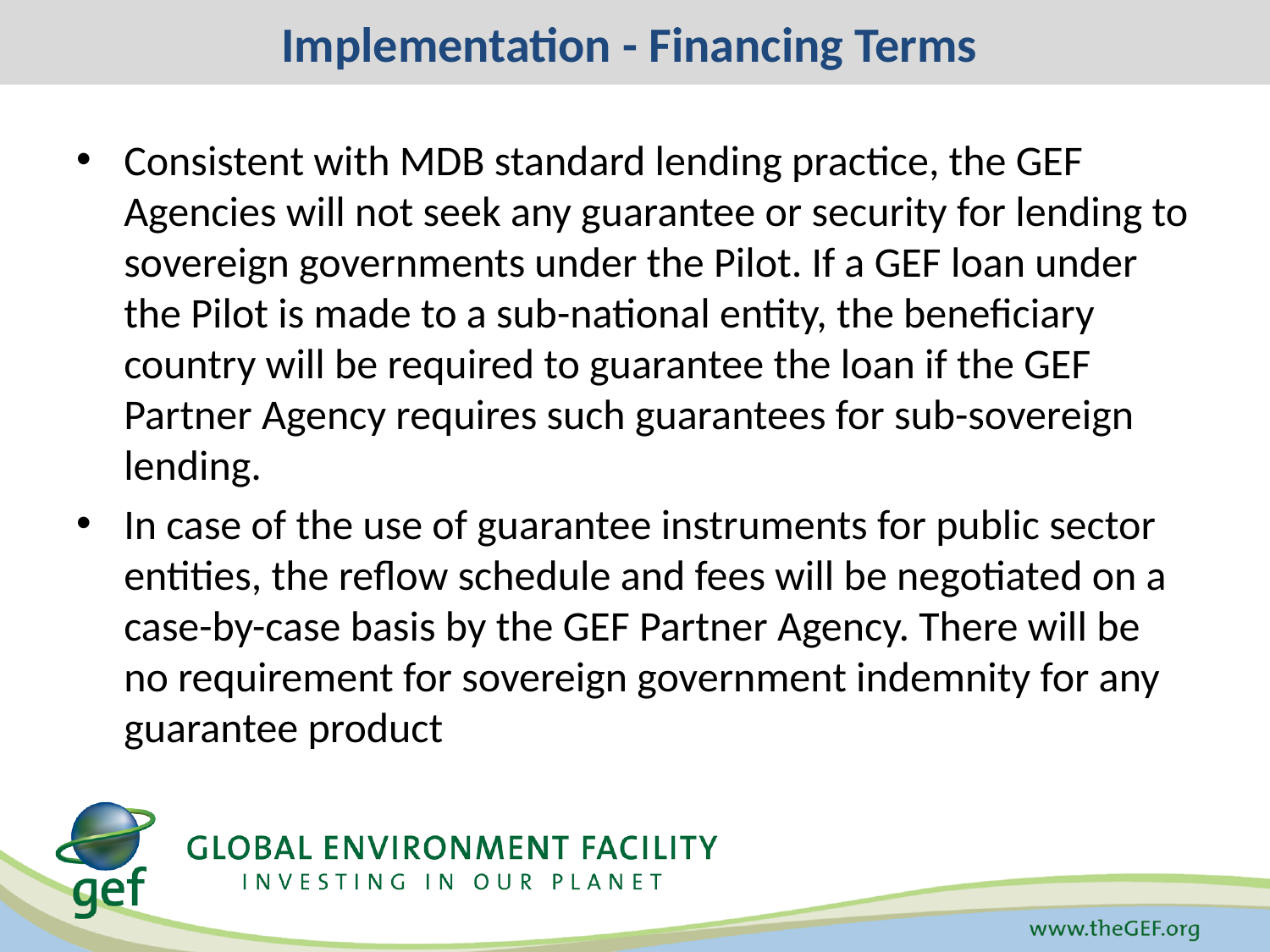

# Implementation - Financing Terms
Consistent with MDB standard lending practice, the GEF Agencies will not seek any guarantee or security for lending to sovereign governments under the Pilot. If a GEF loan under the Pilot is made to a sub-national entity, the beneficiary country will be required to guarantee the loan if the GEF Partner Agency requires such guarantees for sub-sovereign lending.
In case of the use of guarantee instruments for public sector entities, the reflow schedule and fees will be negotiated on a case-by-case basis by the GEF Partner Agency. There will be no requirement for sovereign government indemnity for any guarantee product